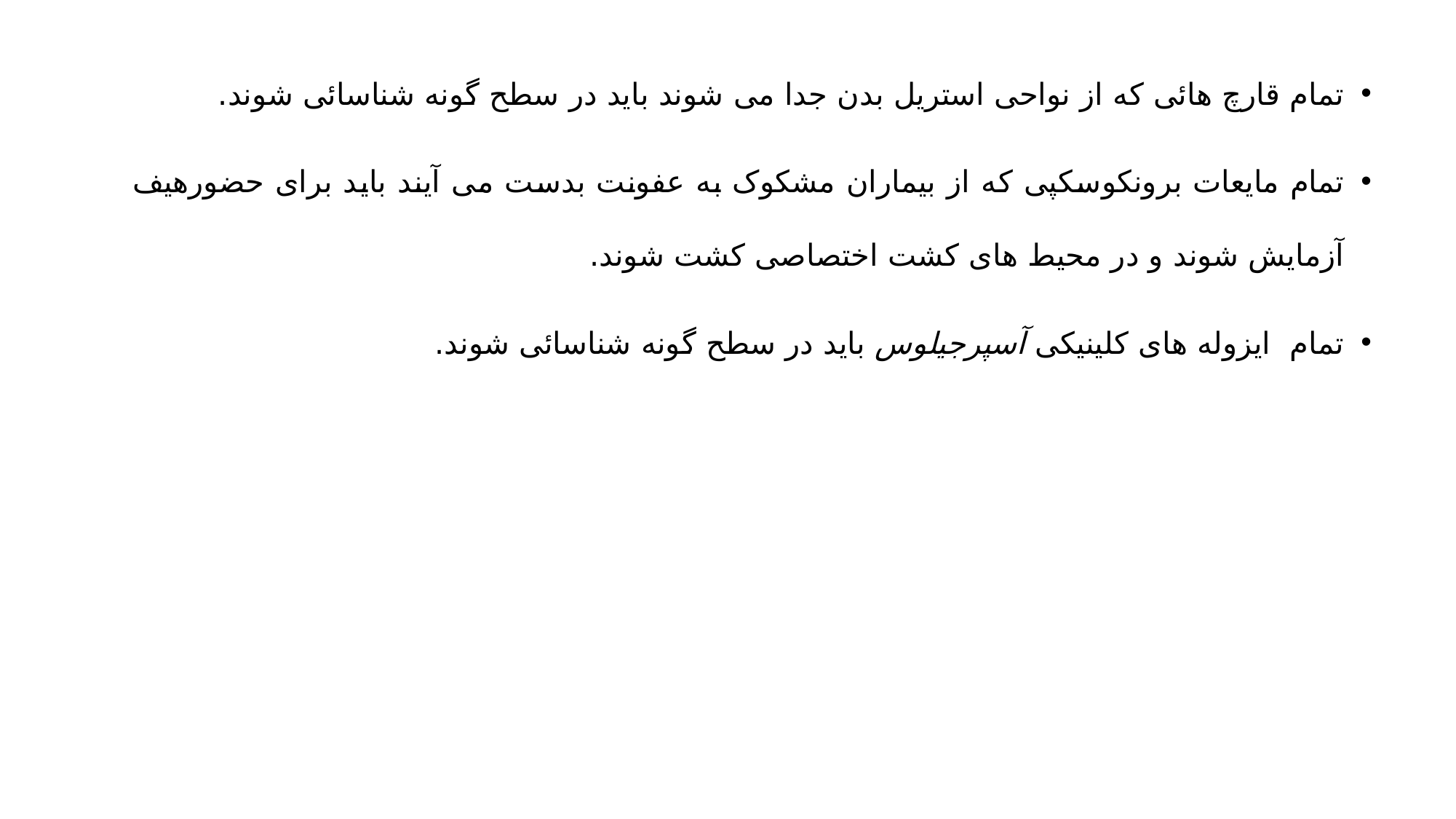

تمام قارچ هائی که از نواحی استریل بدن جدا می شوند باید در سطح گونه شناسائی شوند.
تمام مایعات برونکوسکپی که از بیماران مشکوک به عفونت بدست می آیند باید برای حضورهیف آزمایش شوند و در محیط های کشت اختصاصی کشت شوند.
تمام  ایزوله های کلینیکی آسپرجیلوس باید در سطح گونه شناسائی شوند.